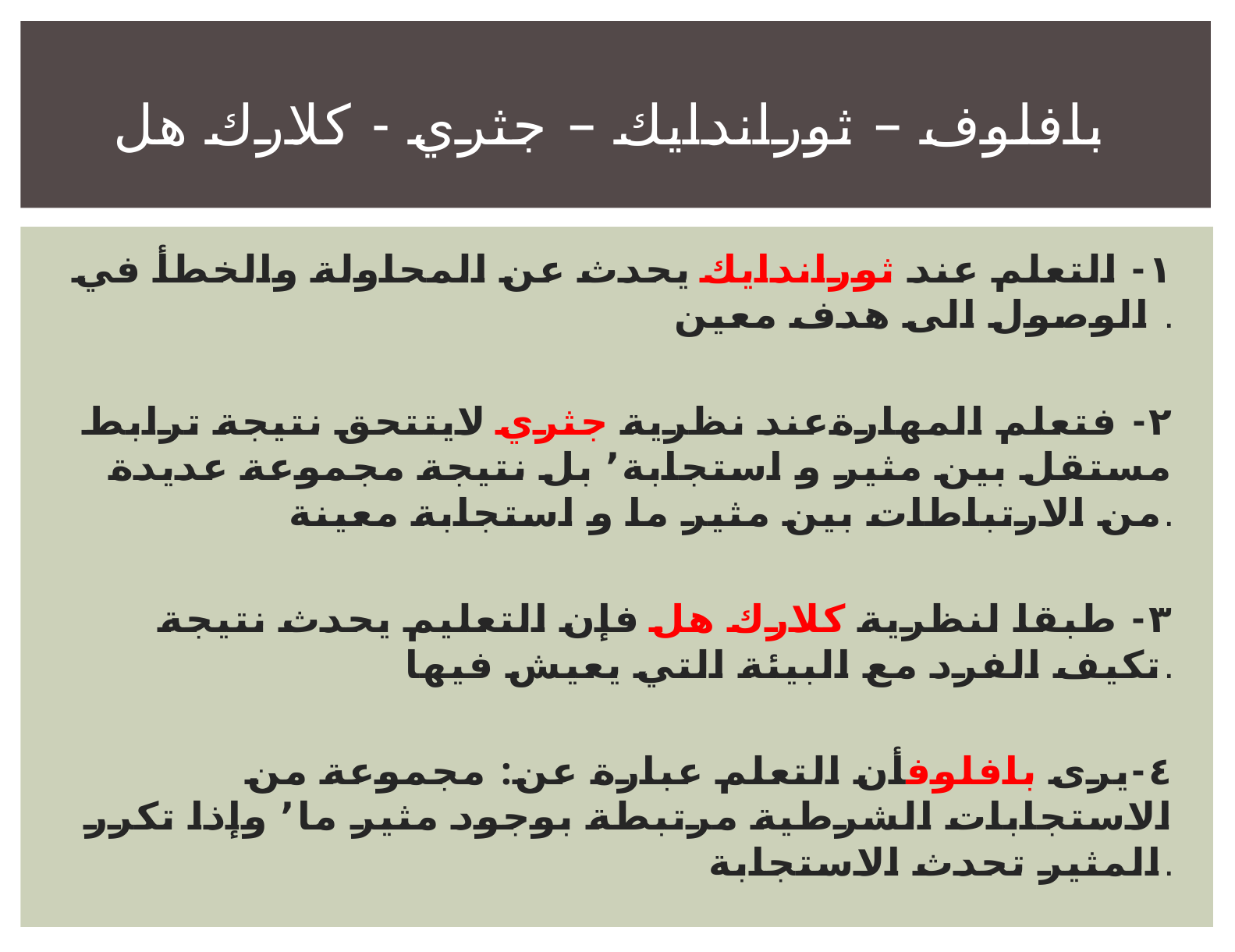

# بافلوف – ثوراندايك – جثري - كلارك هل
١- التعلم عند ثوراندايك يحدث عن المحاولة والخطأ في الوصول الى هدف معين .

٢- فتعلم المهارةعند نظرية جثري لايتتحق نتيجة ترابط مستقل بين مثير و استجابة٬ بل نتيجة مجموعة عديدة من الارتباطات بين مثير ما و استجابة معينة.

٣- طبقا لنظرية كلارك هل فإن التعليم يحدث نتيجة تكيف الفرد مع البيئة التي يعيش فيها.

٤-يرى بافلوفأن التعلم عبارة عن: مجموعة من الاستجابات الشرطية مرتبطة بوجود مثير ما٬ وإذا تكرر المثير تحدث الاستجابة.